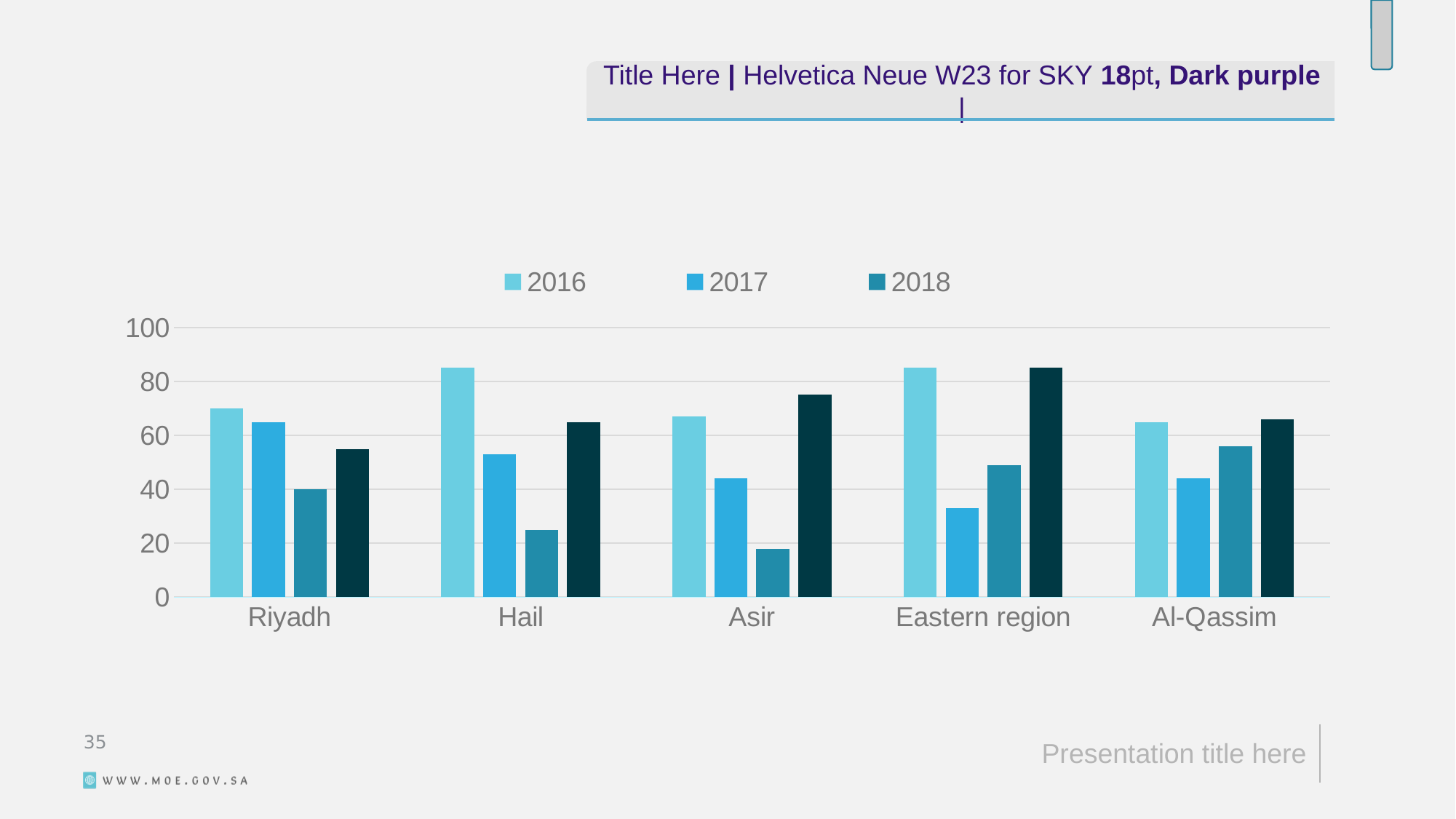

Title Here | Helvetica Neue W23 for SKY 18pt, Dark purple |

### Chart

| Category | 2016 | 2017 | 2018 | Forecast |
|---|---|---|---|---|
| Riyadh | 70.0 | 65.0 | 40.0 | 55.0 |
| Hail | 85.0 | 53.0 | 25.0 | 65.0 |
| Asir | 67.0 | 44.0 | 18.0 | 75.0 |
| Eastern region | 85.0 | 33.0 | 49.0 | 85.0 |
| Al-Qassim | 65.0 | 44.0 | 56.0 | 66.0 |
35
Presentation title here